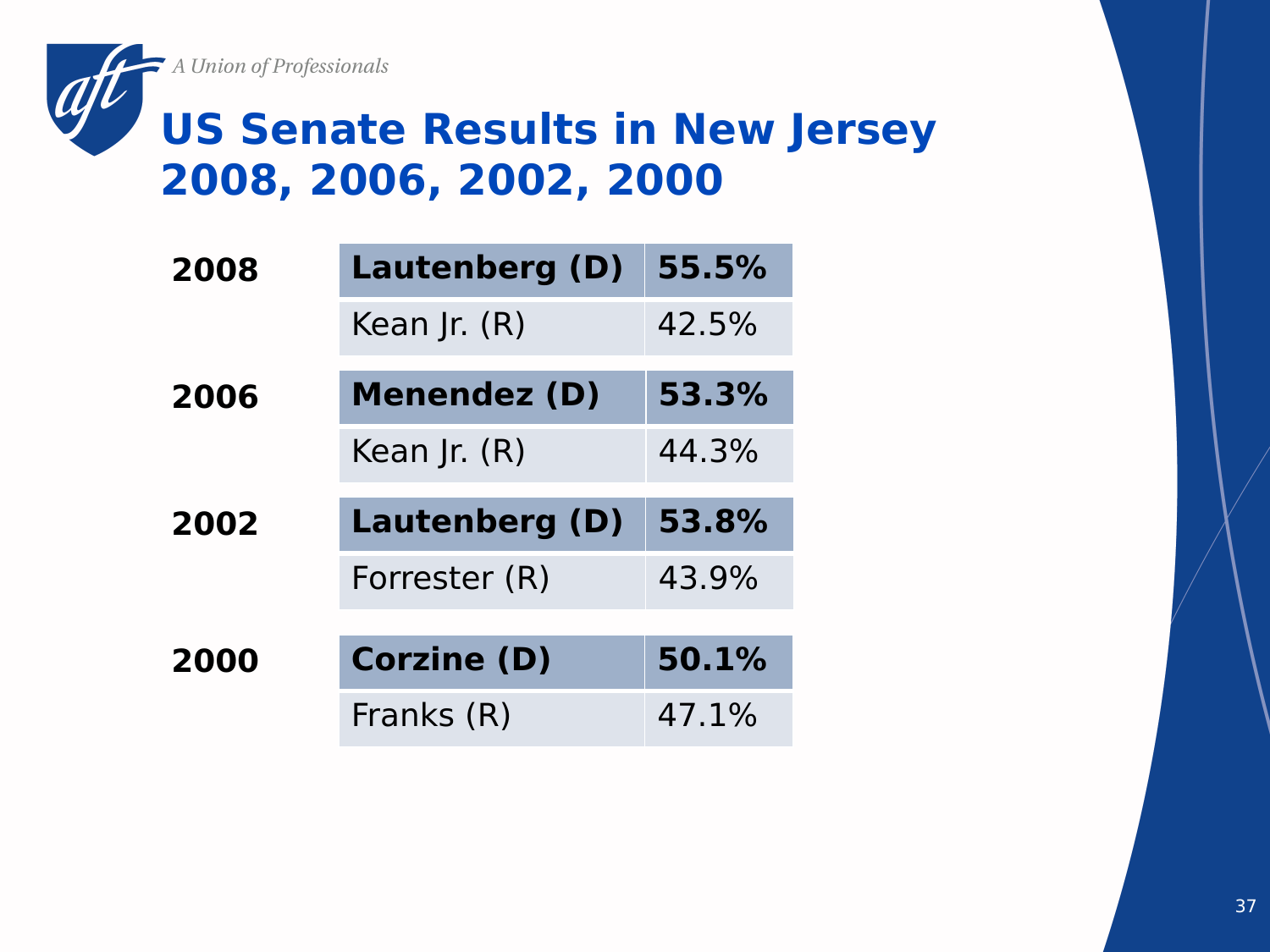

US Senate Results in New Jersey  2008, 2006, 2002, 2000
2008
| Lautenberg (D) | 55.5% |
| --- | --- |
| Kean Jr. (R) | 42.5% |
2006
| Menendez (D) | 53.3% |
| --- | --- |
| Kean Jr. (R) | 44.3% |
2002
| Lautenberg (D) | 53.8% |
| --- | --- |
| Forrester (R) | 43.9% |
2000
| Corzine (D) | 50.1% |
| --- | --- |
| Franks (R) | 47.1% |
37